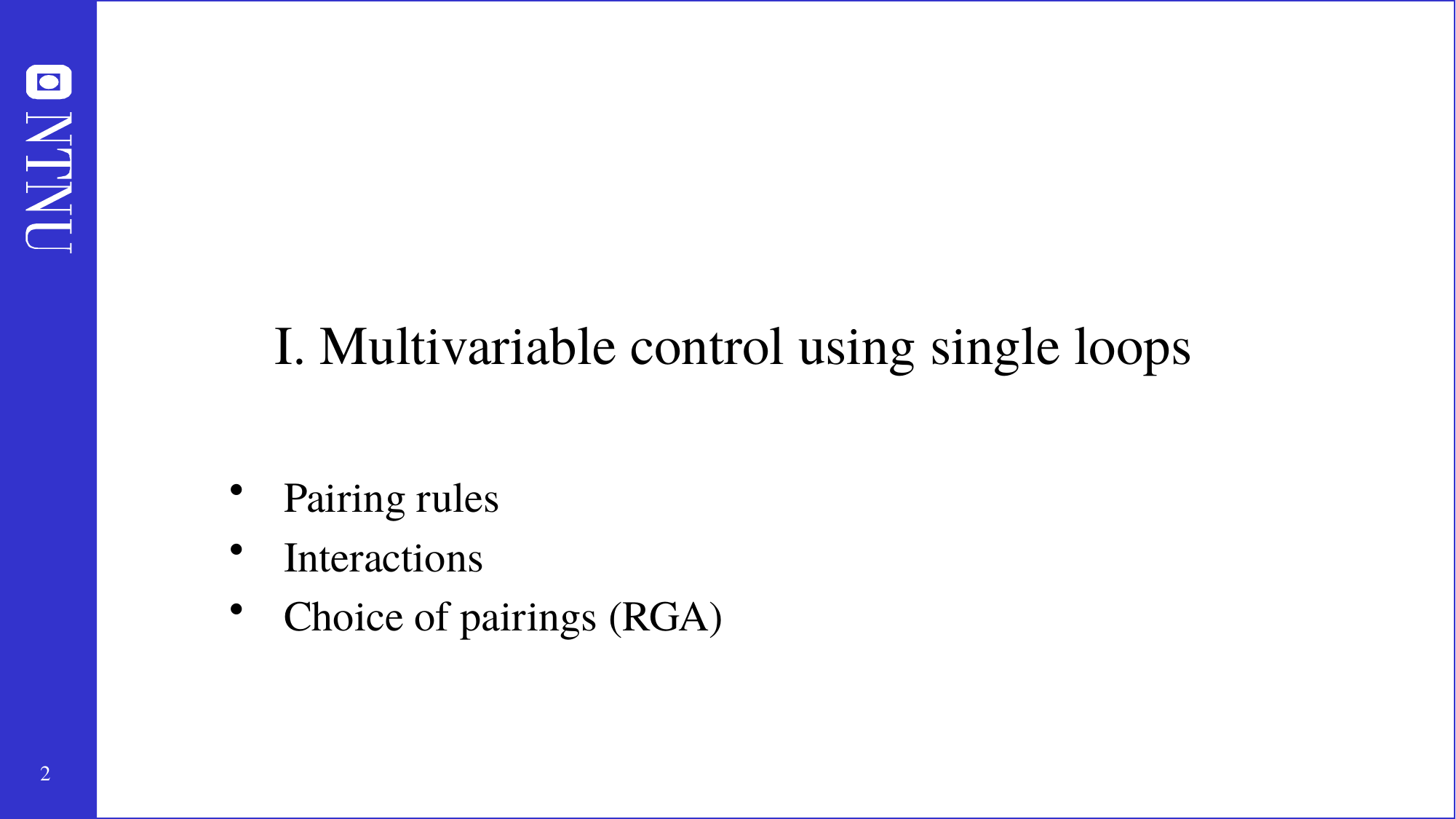

# I. Multivariable control using single loops
Pairing rules
Interactions
Choice of pairings (RGA)